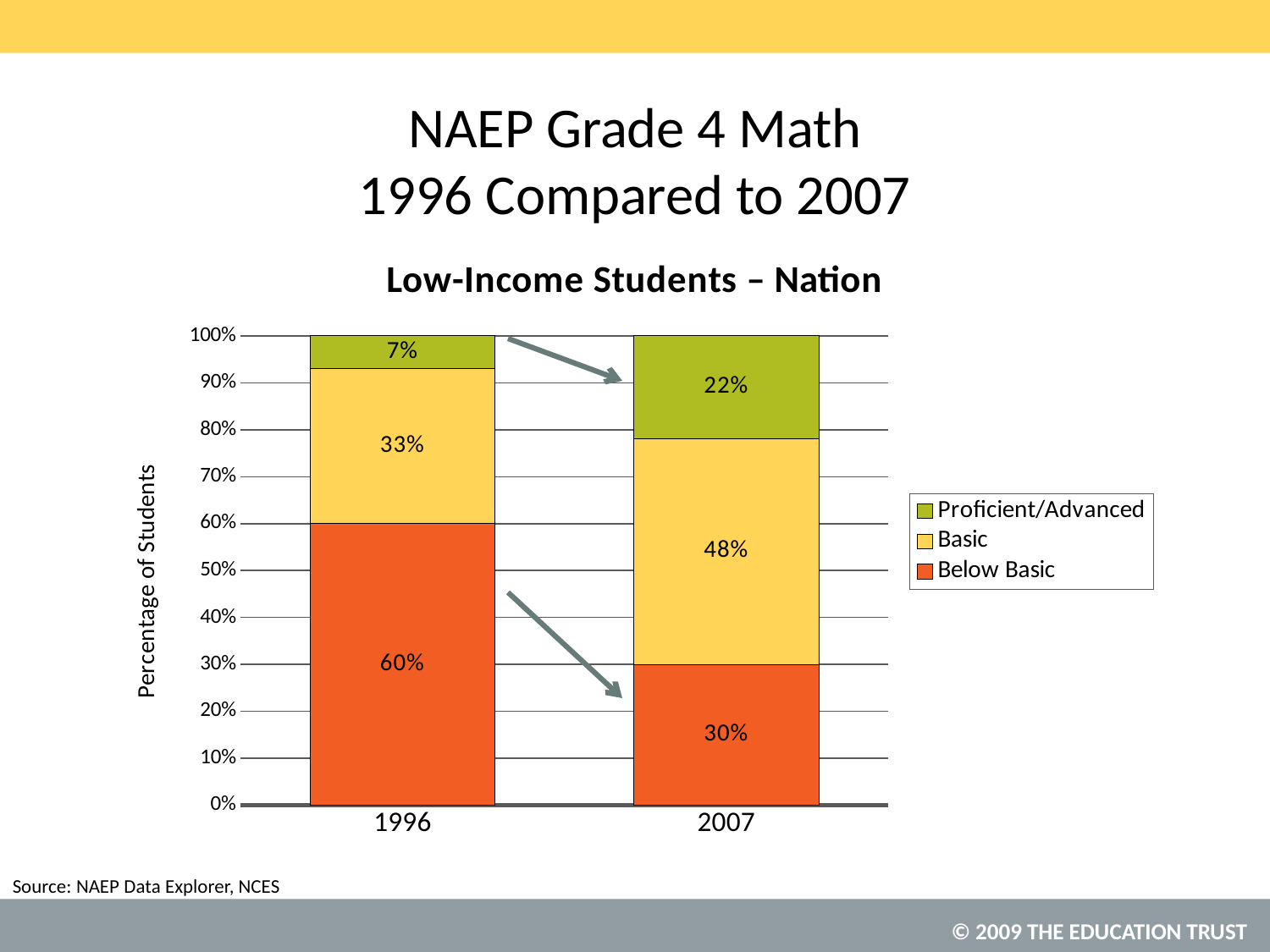

# NAEP Grade 4 Math 1996 Compared to 2007

### Chart: Low-Income Students – Nation

| Category | Below Basic | Basic | Proficient/Advanced |
|---|---|---|---|
| 1996 | 0.6000000000000006 | 0.33000000000000296 | 0.07000000000000002 |
| 2007 | 0.3000000000000003 | 0.4800000000000003 | 0.22 |

NAEP Data Explorer, NCES